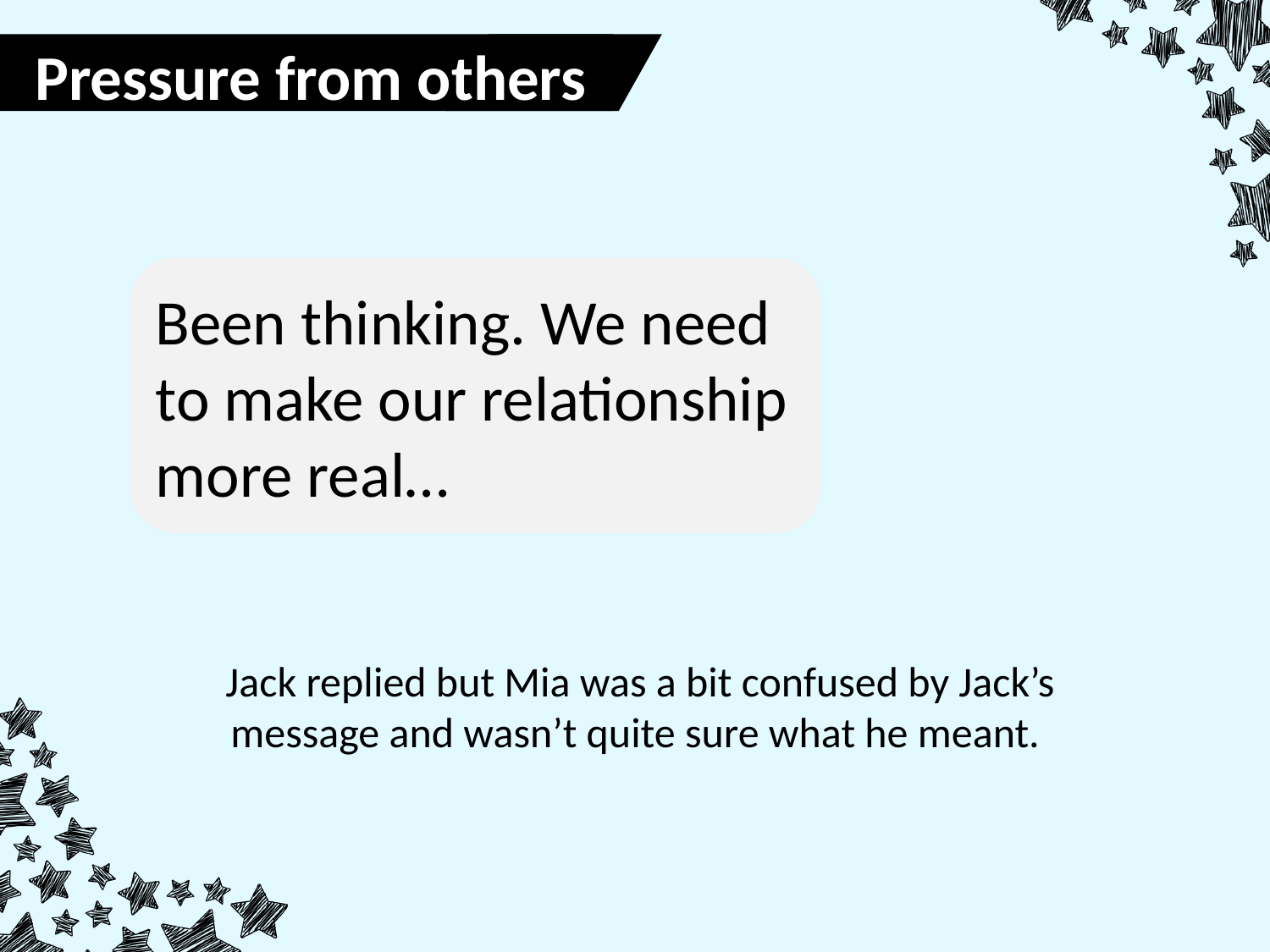

Pressure from others

Been thinking. We need to make our relationship more real…
Jack replied but Mia was a bit confused by Jack’s message and wasn’t quite sure what he meant.